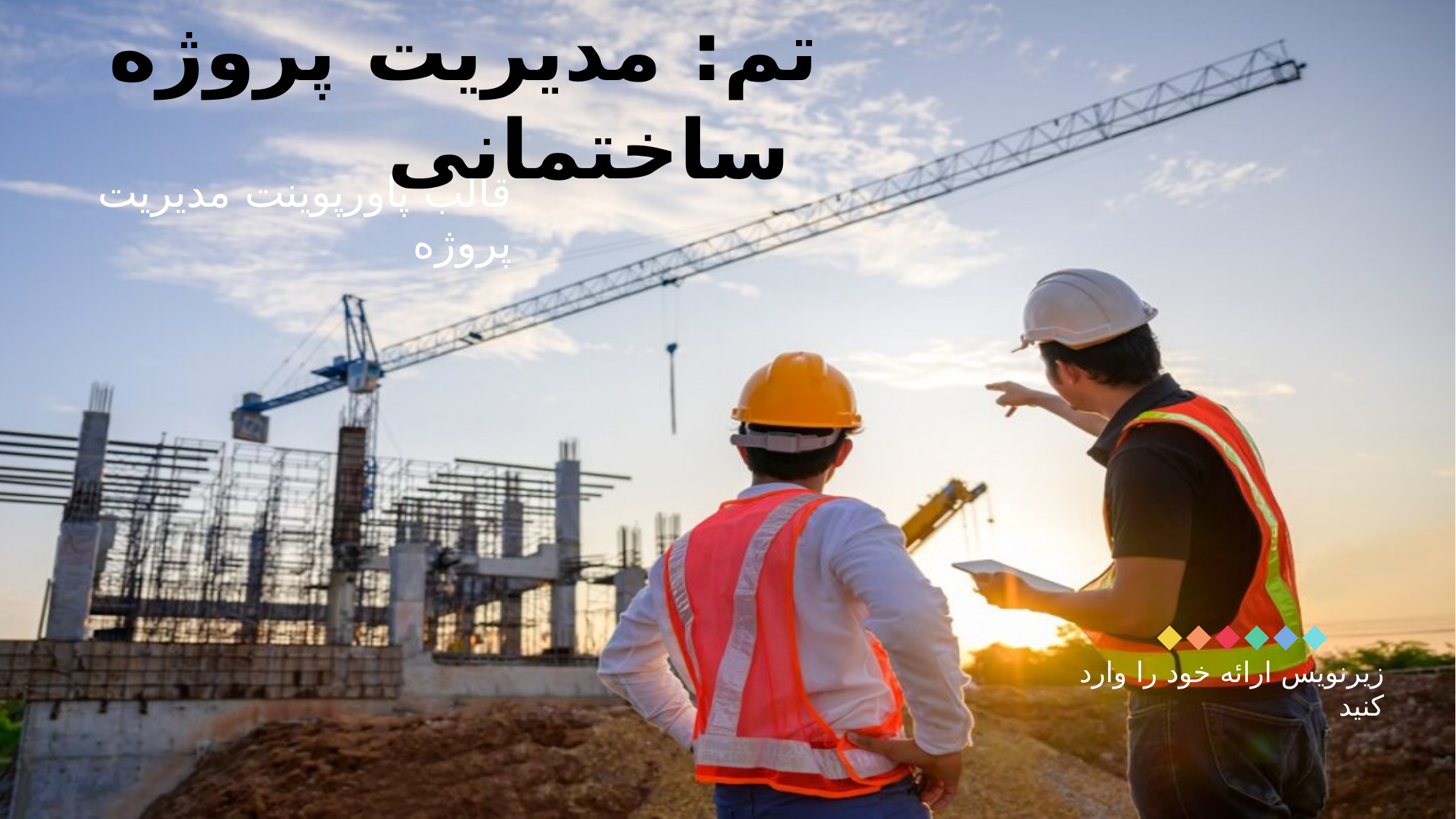

تم: مدیریت پروژه ساختمانی
قالب پاورپوینت مدیریت پروژه

زیرنویس ارائه خود را وارد کنید